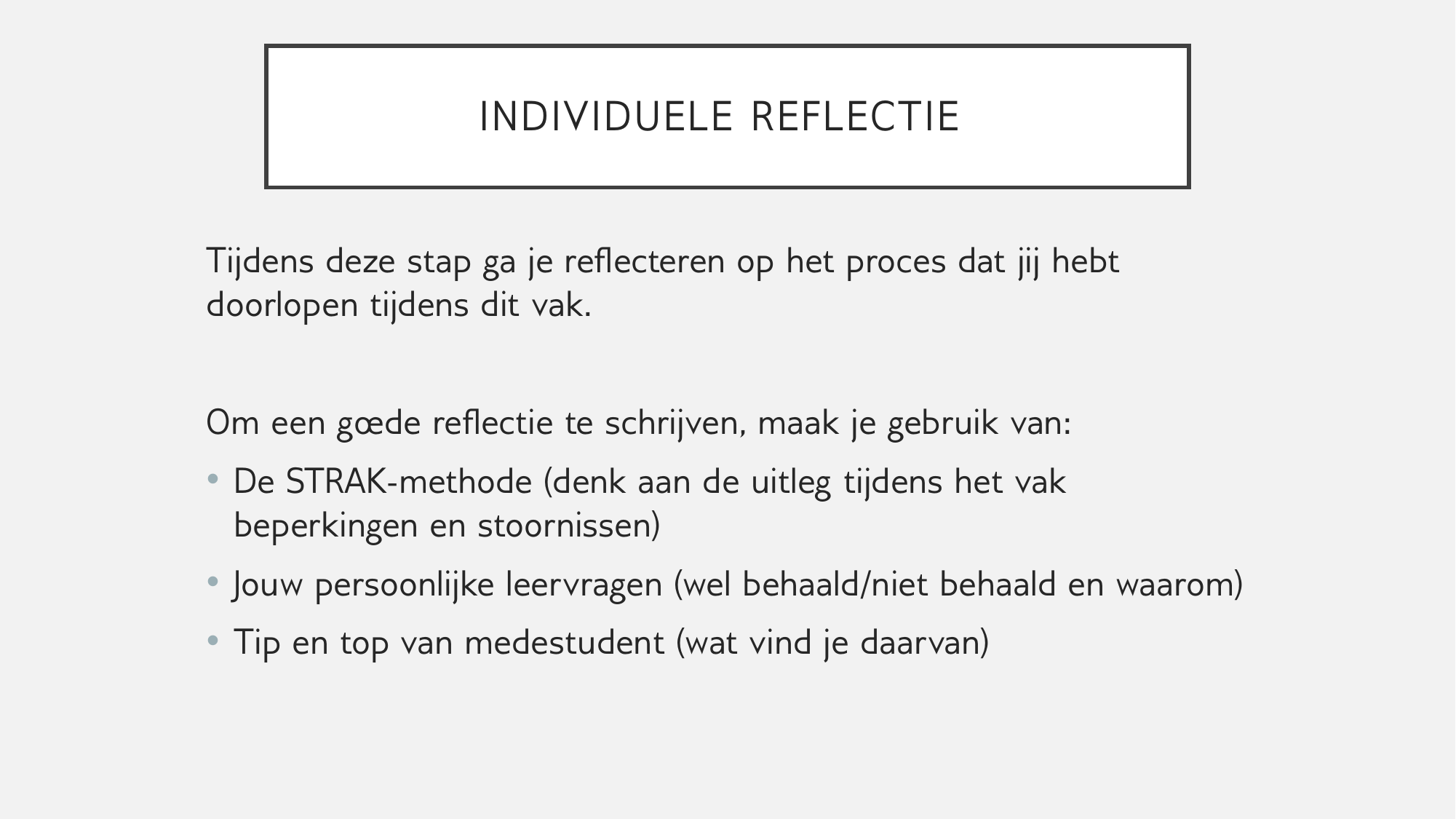

# Individuele Reflectie
Tijdens deze stap ga je reflecteren op het proces dat jij hebt doorlopen tijdens dit vak.

Om een goede reflectie te schrijven, maak je gebruik van:
De STRAK-methode (denk aan de uitleg tijdens het vak beperkingen en stoornissen)
Jouw persoonlijke leervragen (wel behaald/niet behaald en waarom)
Tip en top van medestudent (wat vind je daarvan)